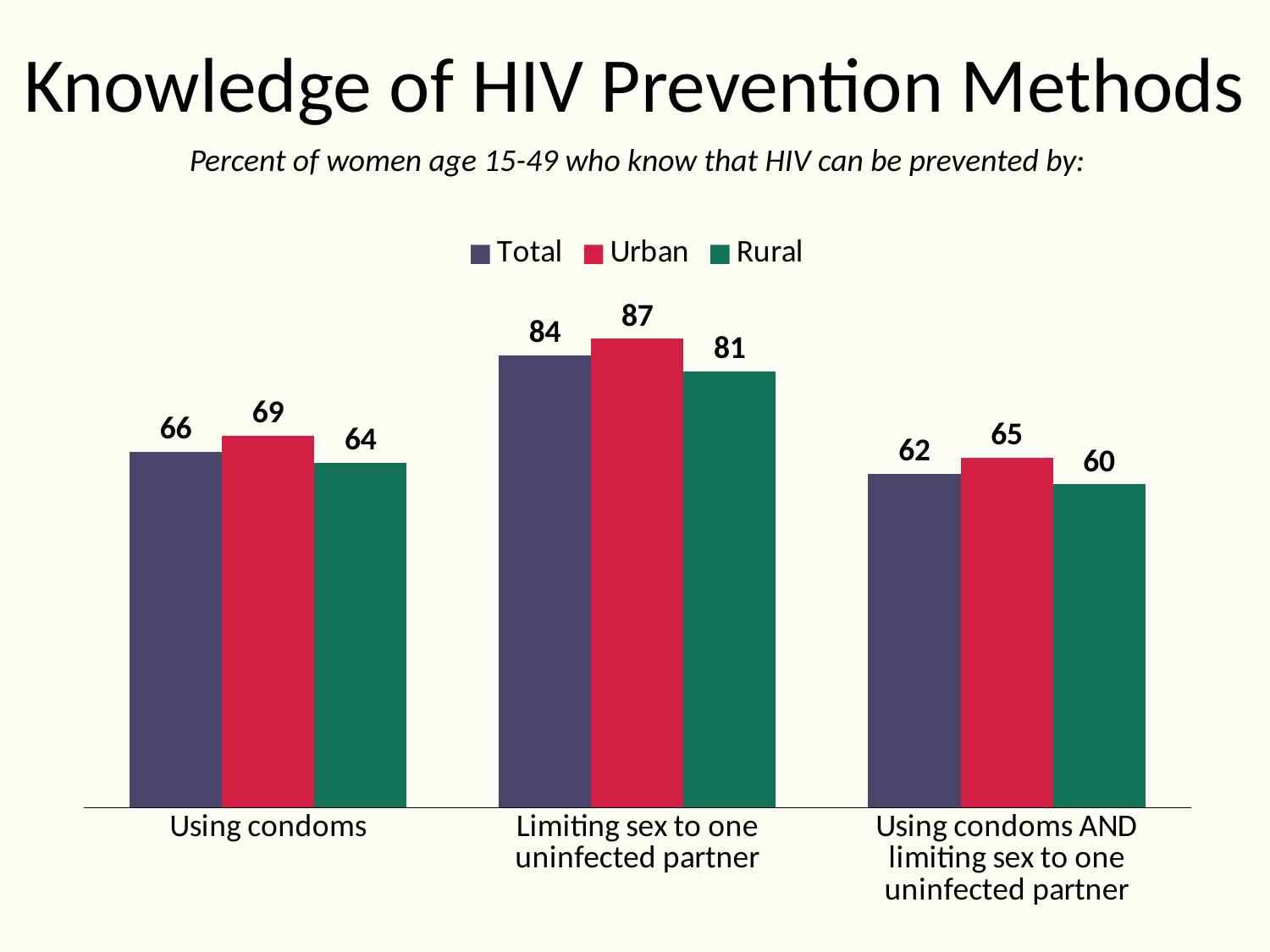

# Knowledge of HIV Prevention Methods
Percent of women age 15-49 who know that HIV can be prevented by:

### Chart

| Category | Total | Urban | Rural |
|---|---|---|---|
| Using condoms | 66.0 | 69.0 | 64.0 |
| Limiting sex to one uninfected partner | 84.0 | 87.0 | 81.0 |
| Using condoms AND limiting sex to one uninfected partner | 62.0 | 65.0 | 60.0 |